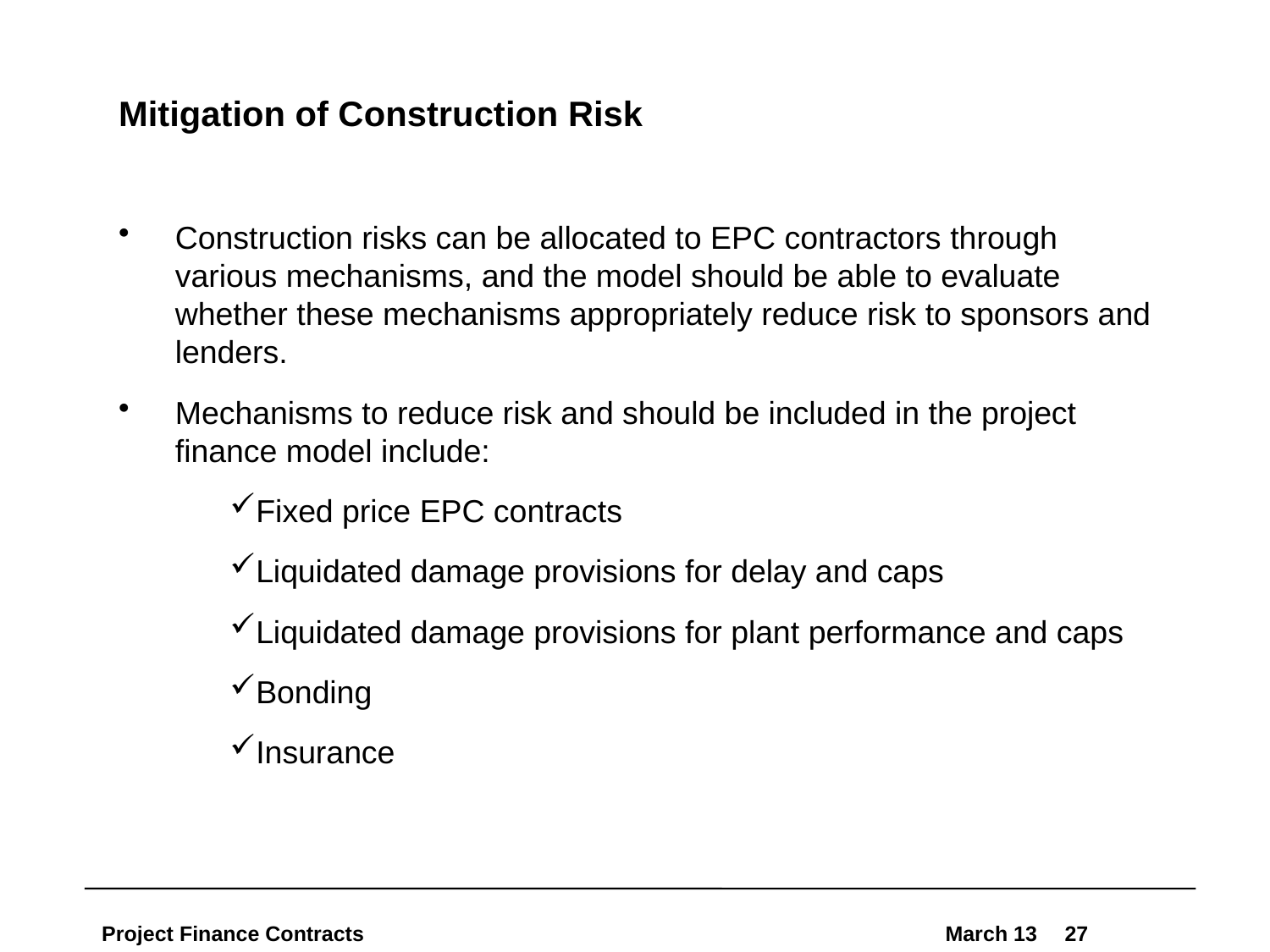

# Mitigation of Construction Risk
Construction risks can be allocated to EPC contractors through various mechanisms, and the model should be able to evaluate whether these mechanisms appropriately reduce risk to sponsors and lenders.
Mechanisms to reduce risk and should be included in the project finance model include:
Fixed price EPC contracts
Liquidated damage provisions for delay and caps
Liquidated damage provisions for plant performance and caps
Bonding
Insurance